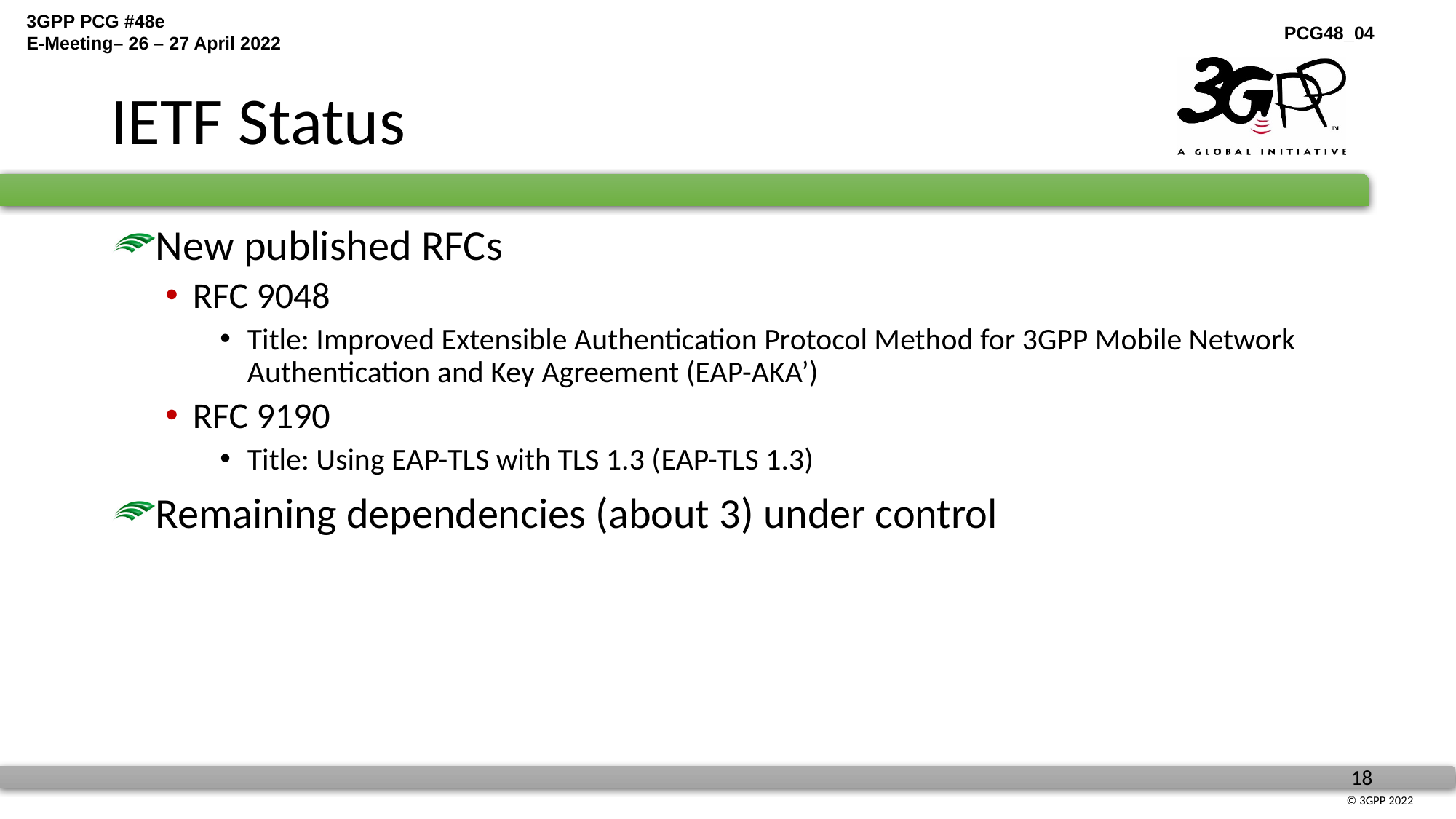

# IETF Status
New published RFCs
RFC 9048
Title: Improved Extensible Authentication Protocol Method for 3GPP Mobile Network Authentication and Key Agreement (EAP-AKA’)
RFC 9190
Title: Using EAP-TLS with TLS 1.3 (EAP-TLS 1.3)
Remaining dependencies (about 3) under control